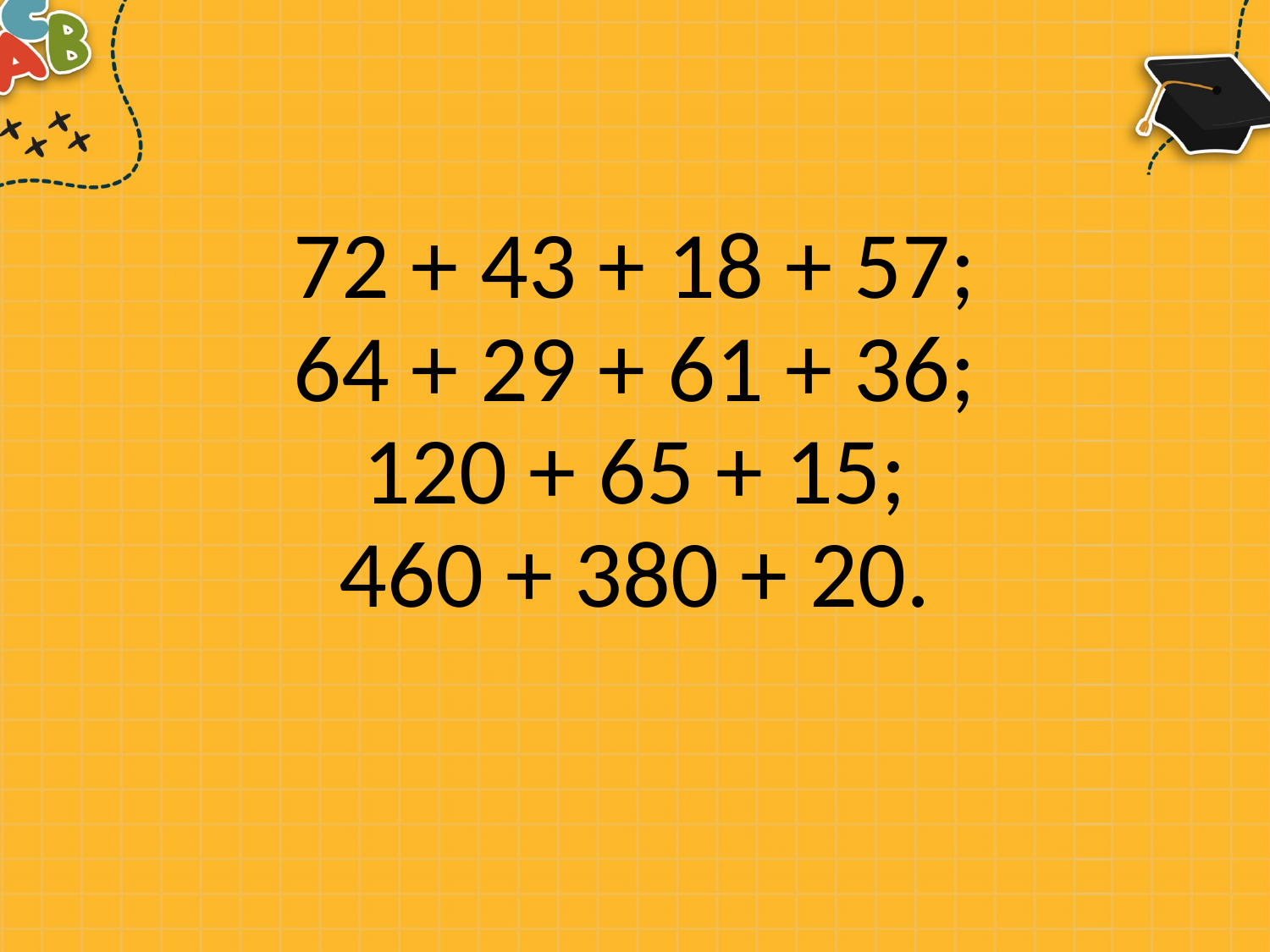

# 72 + 43 + 18 + 57; 64 + 29 + 61 + 36; 120 + 65 + 15; 460 + 380 + 20.